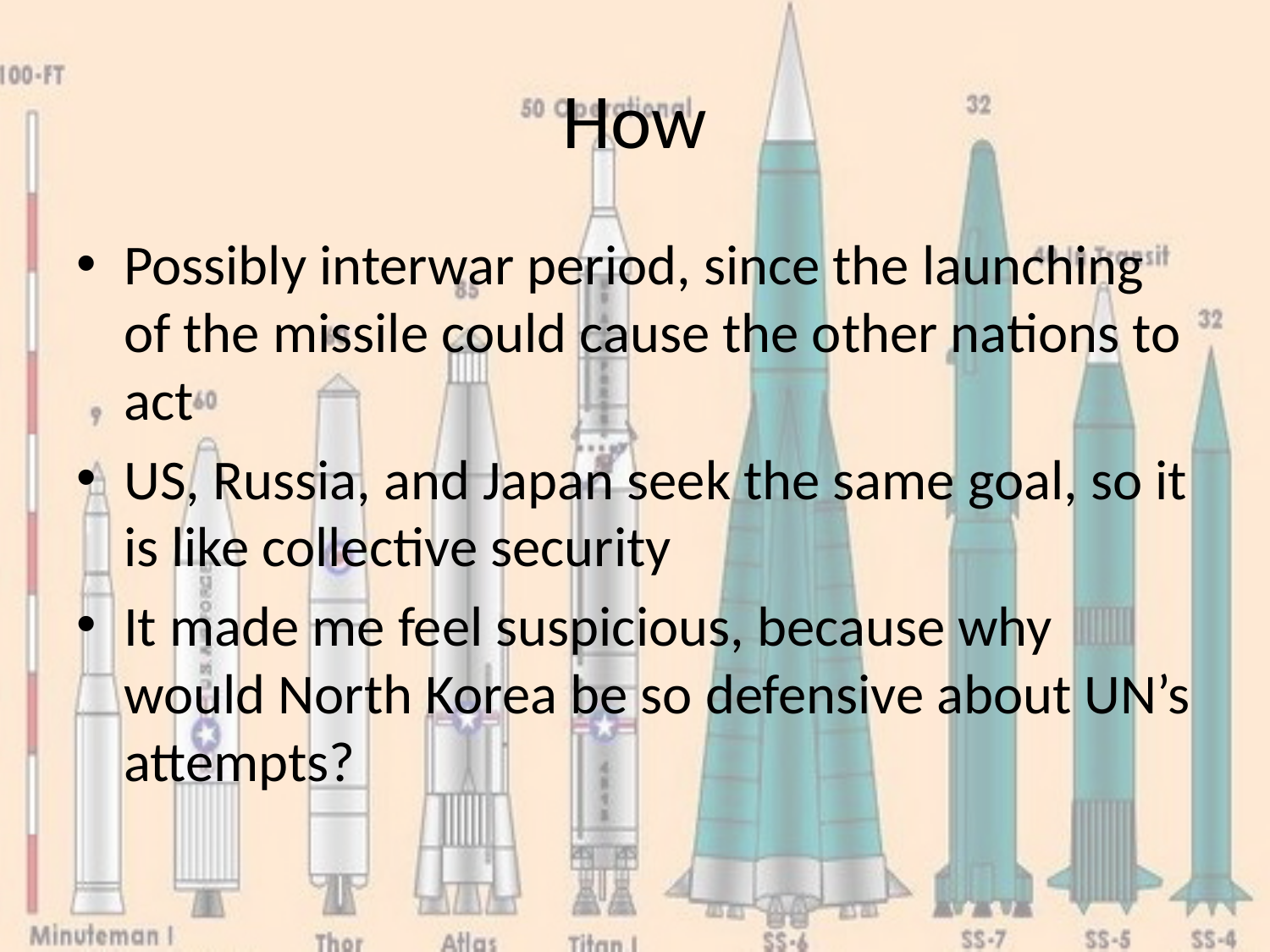

# How
Possibly interwar period, since the launching of the missile could cause the other nations to act
US, Russia, and Japan seek the same goal, so it is like collective security
It made me feel suspicious, because why would North Korea be so defensive about UN’s attempts?